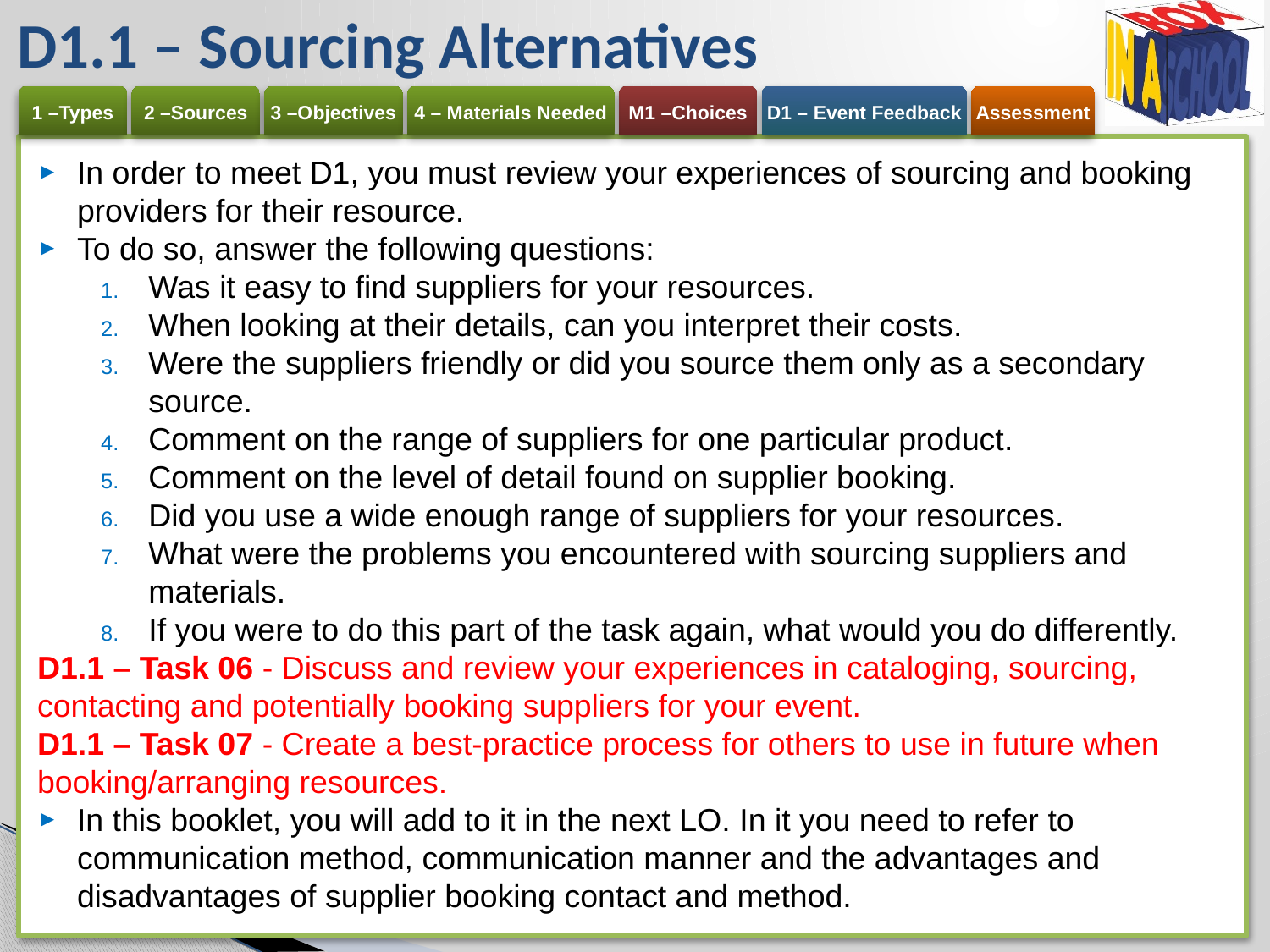

# D1.1 – Sourcing Alternatives
In order to meet D1, you must review your experiences of sourcing and booking providers for their resource.
To do so, answer the following questions:
Was it easy to find suppliers for your resources.
When looking at their details, can you interpret their costs.
Were the suppliers friendly or did you source them only as a secondary source.
Comment on the range of suppliers for one particular product.
Comment on the level of detail found on supplier booking.
Did you use a wide enough range of suppliers for your resources.
What were the problems you encountered with sourcing suppliers and materials.
If you were to do this part of the task again, what would you do differently.
D1.1 – Task 06 - Discuss and review your experiences in cataloging, sourcing, contacting and potentially booking suppliers for your event.
D1.1 – Task 07 - Create a best-practice process for others to use in future when booking/arranging resources.
In this booklet, you will add to it in the next LO. In it you need to refer to communication method, communication manner and the advantages and disadvantages of supplier booking contact and method.